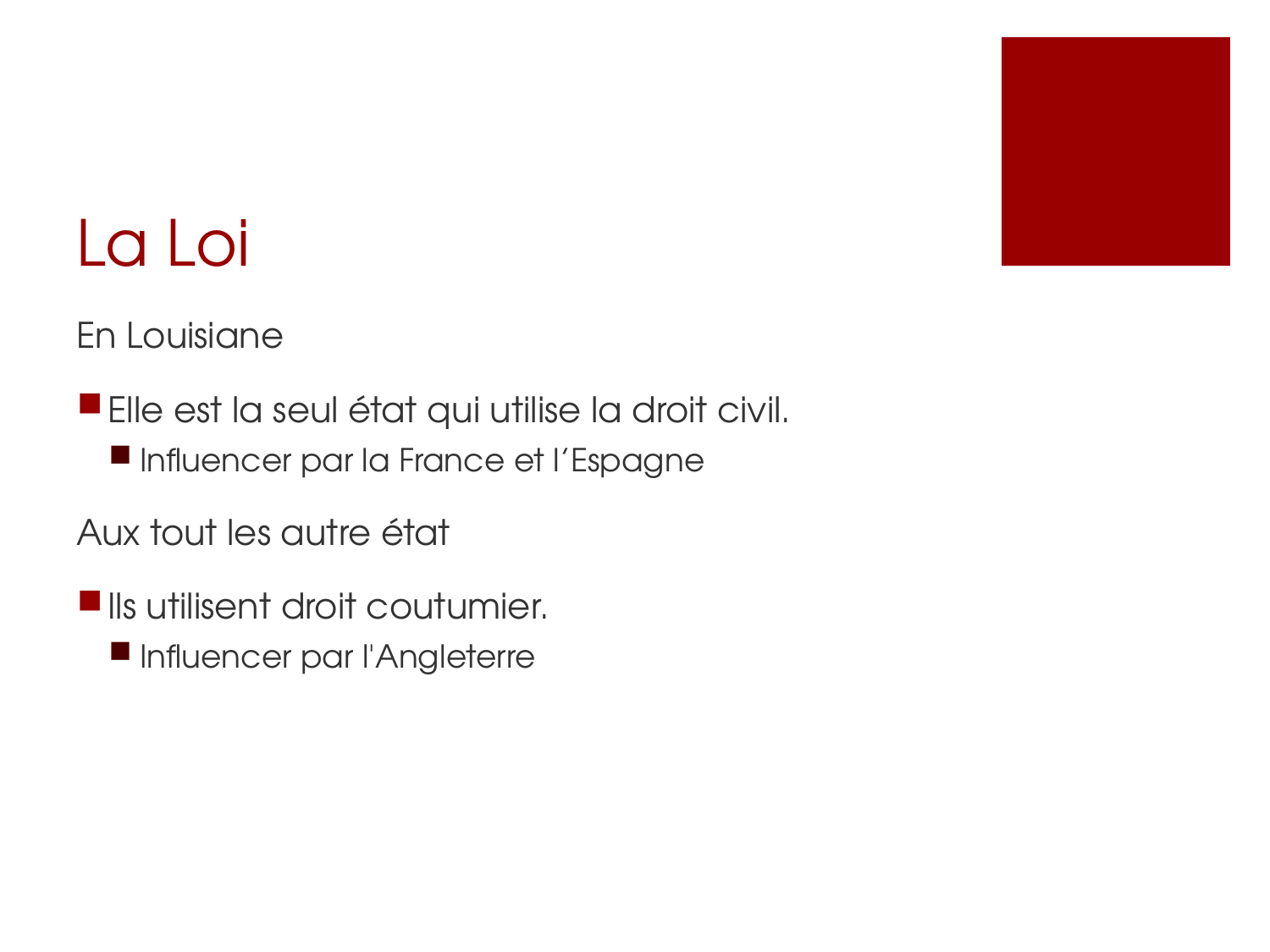

# La Loi
En Louisiane
Elle est la seul état qui utilise la droit civil.
Influencer par la France et l’Espagne
Aux tout les autre état
Ils utilisent droit coutumier.
Influencer par l'Angleterre